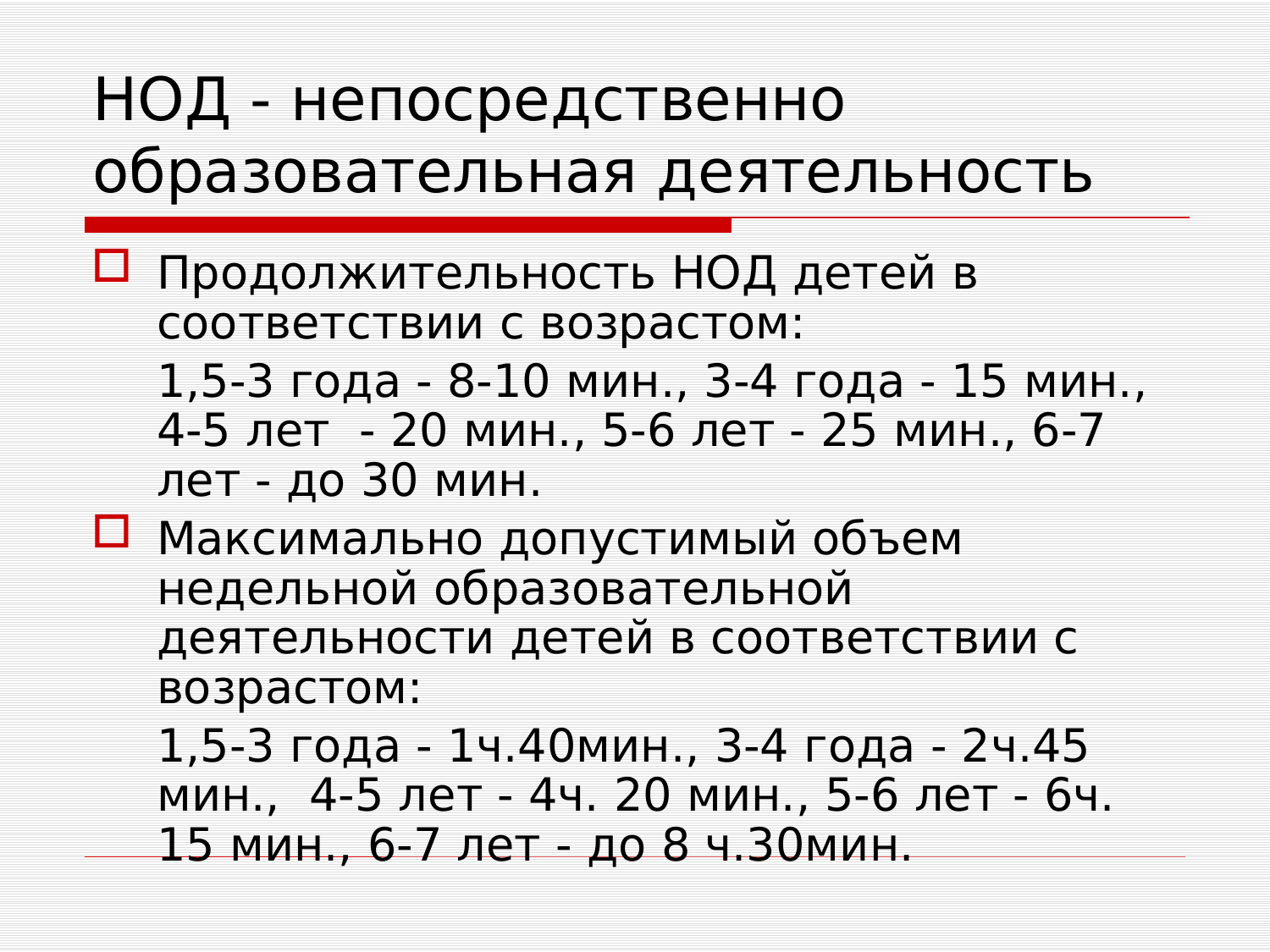

# НОД - непосредственно образовательная деятельность
Продолжительность НОД детей в соответствии с возрастом:
	1,5-3 года - 8-10 мин., 3-4 года - 15 мин., 4-5 лет  - 20 мин., 5-6 лет - 25 мин., 6-7 лет - до 30 мин.
Максимально допустимый объем недельной образовательной деятельности детей в соответствии с возрастом:
	1,5-3 года - 1ч.40мин., 3-4 года - 2ч.45 мин.,  4-5 лет - 4ч. 20 мин., 5-6 лет - 6ч. 15 мин., 6-7 лет - до 8 ч.30мин.